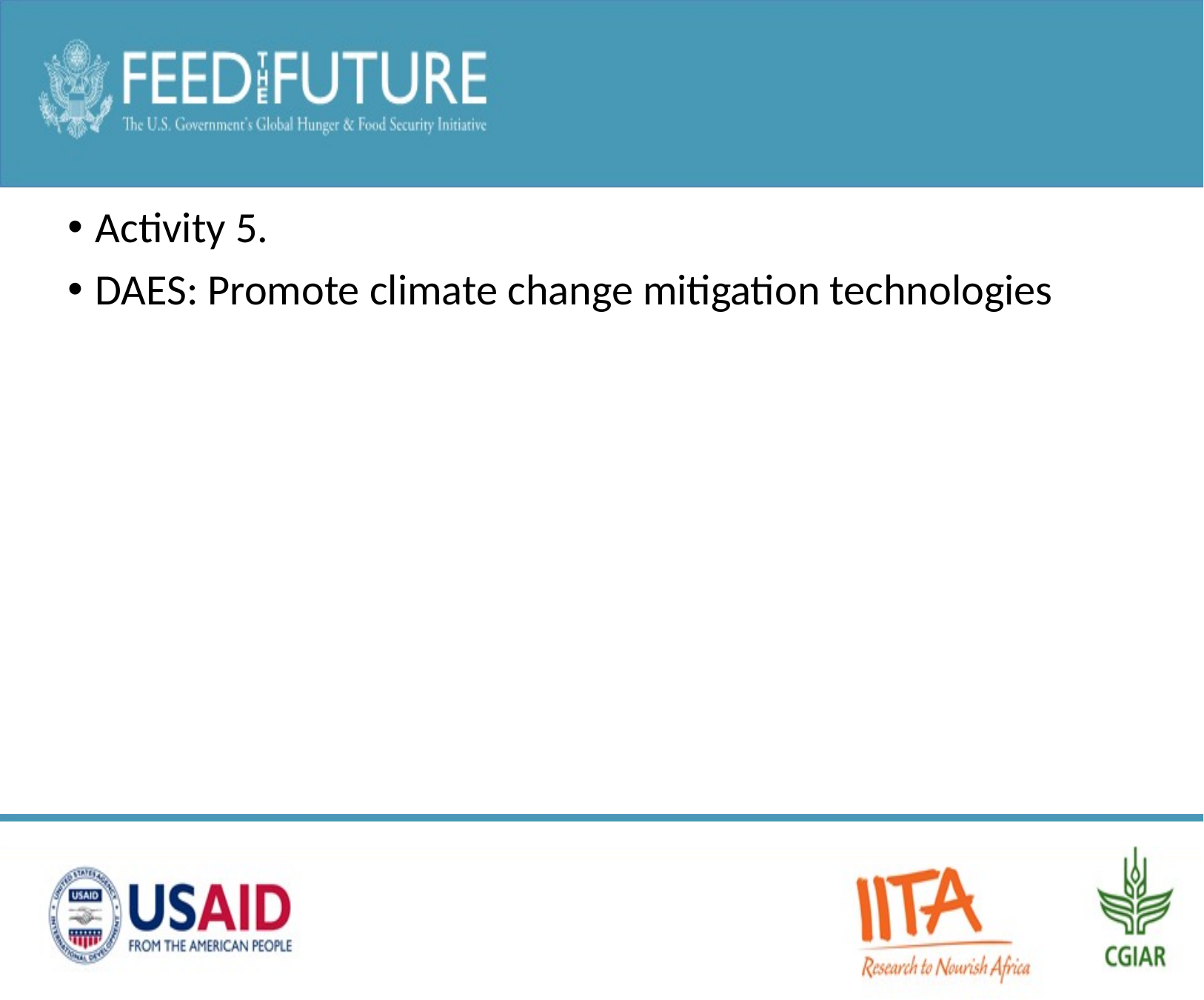

Activity 5.
DAES: Promote climate change mitigation technologies